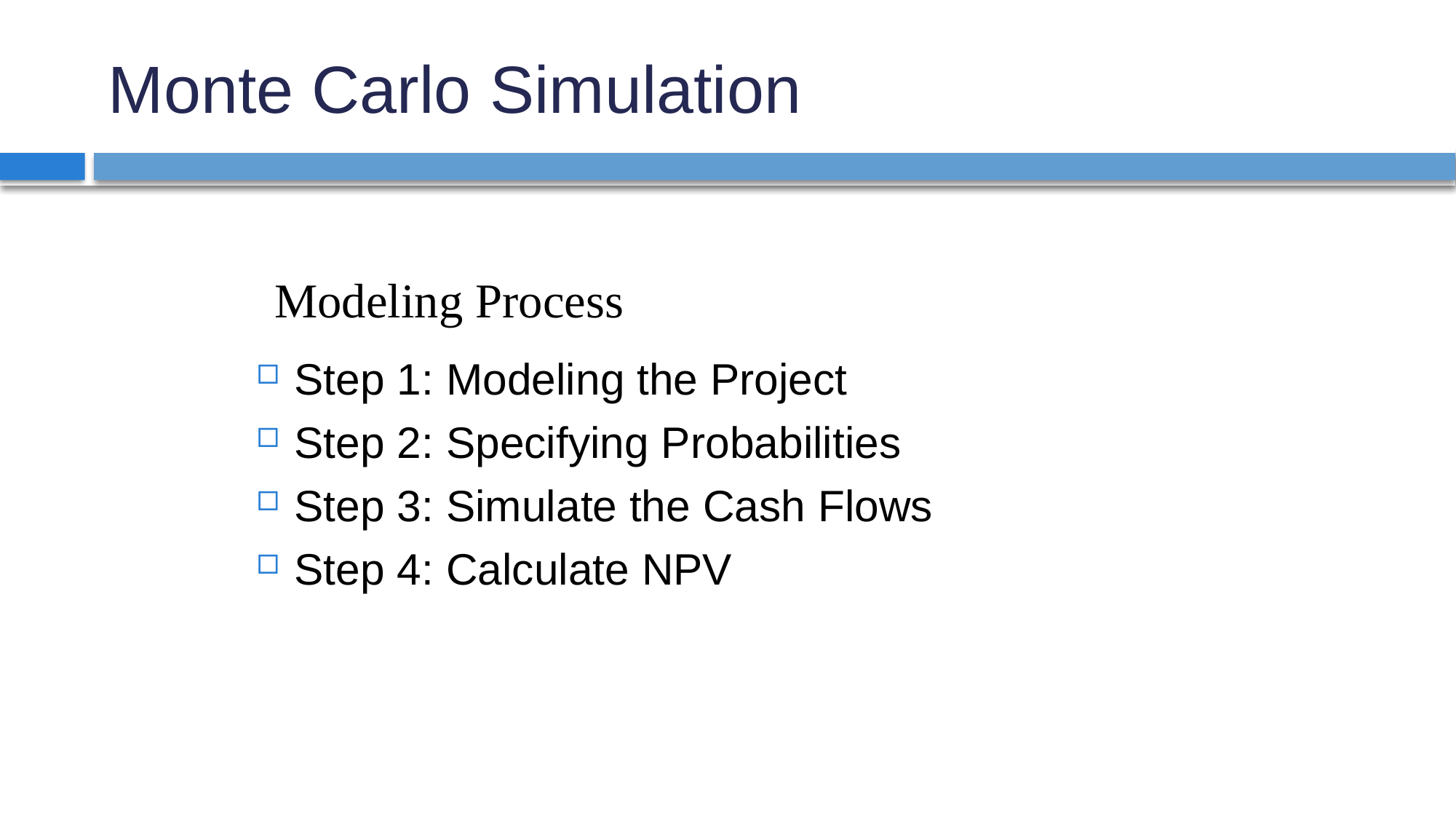

# Monte Carlo Simulation
Modeling Process
Step 1: Modeling the Project
Step 2: Specifying Probabilities
Step 3: Simulate the Cash Flows
Step 4: Calculate NPV